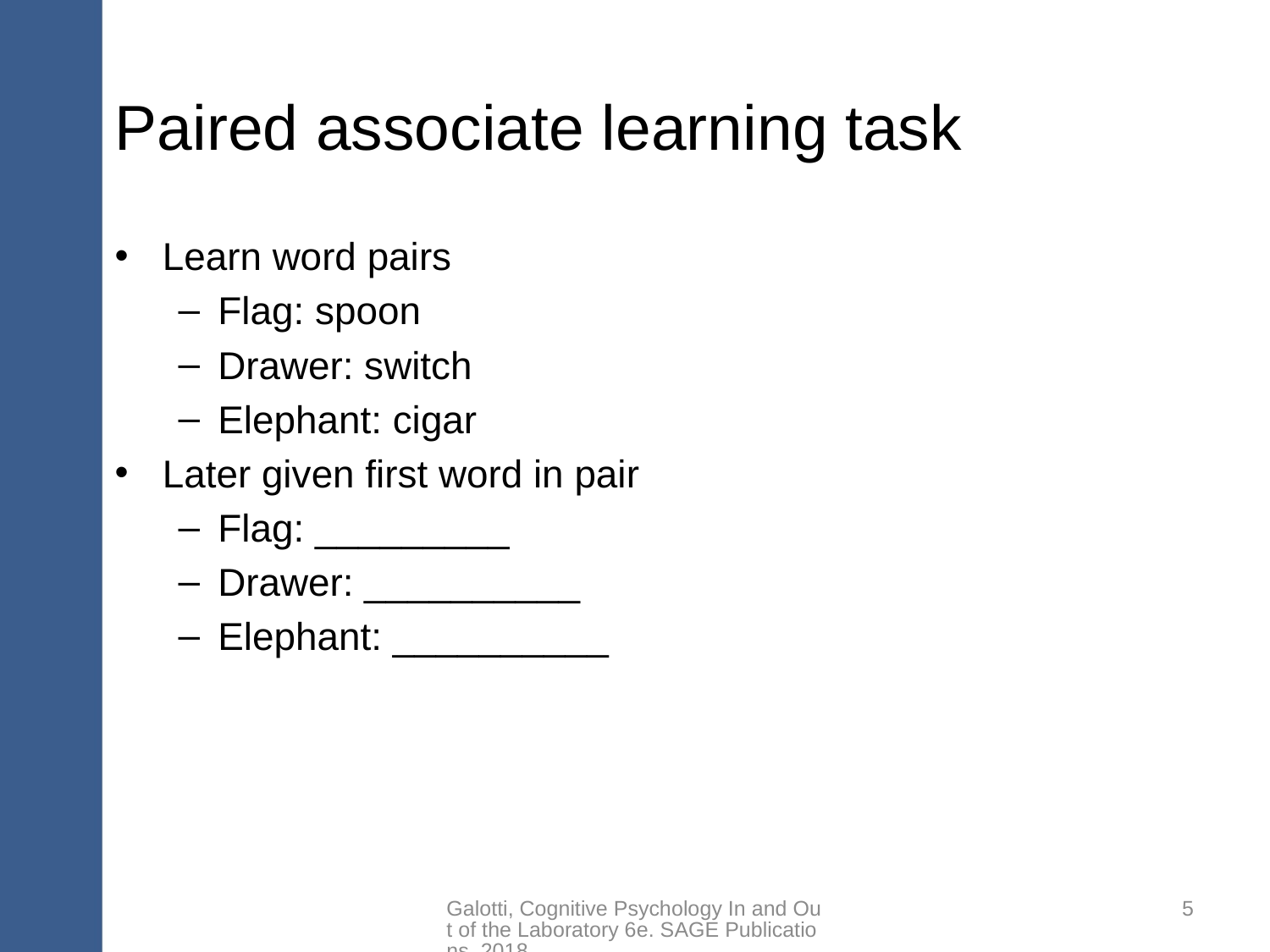

# Paired associate learning task
Learn word pairs
Flag: spoon
Drawer: switch
Elephant: cigar
Later given first word in pair
Flag: _________
Drawer: __________
Elephant: __________
Galotti, Cognitive Psychology In and Out of the Laboratory 6e. SAGE Publications, 2018.
5